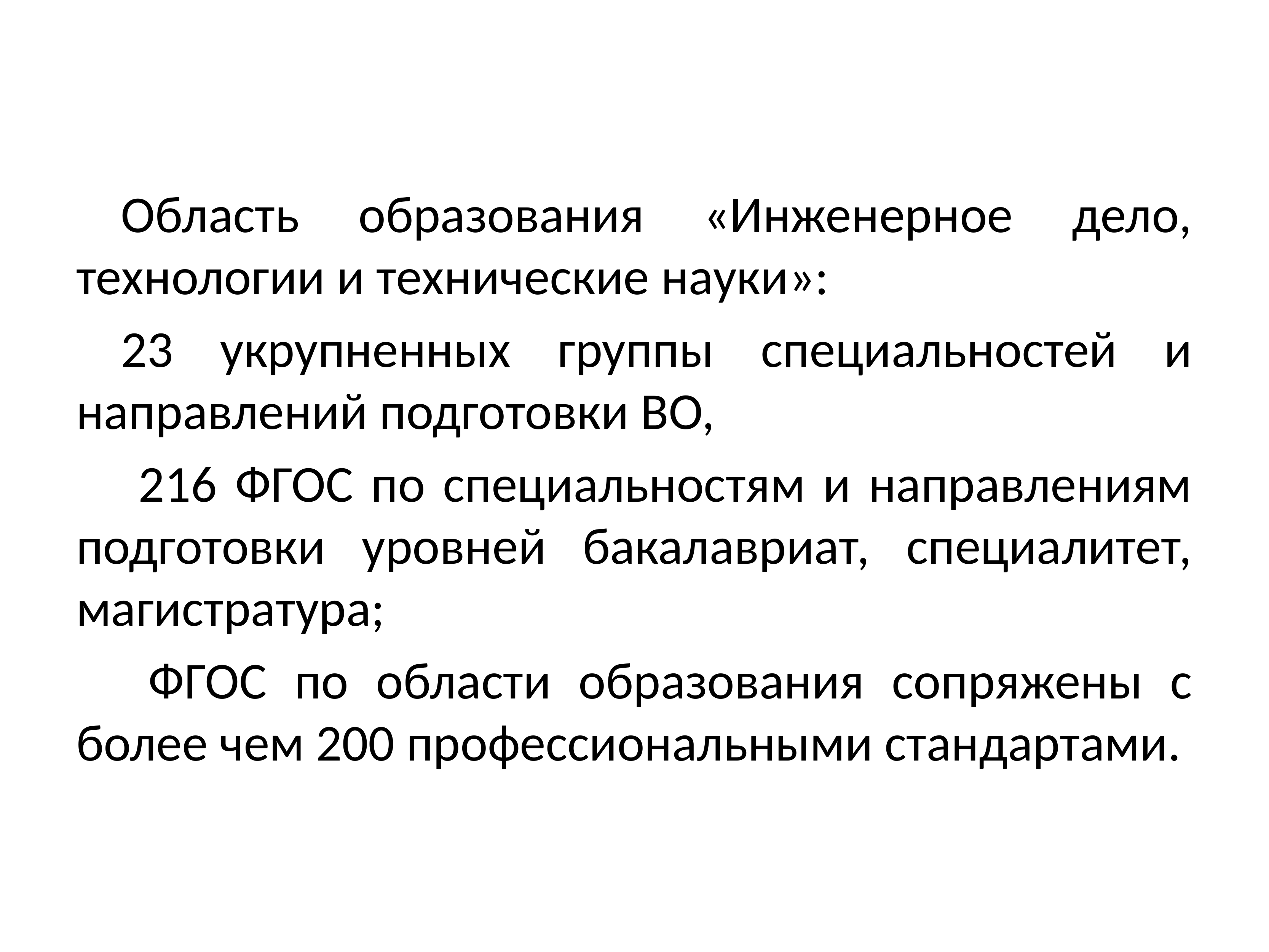

Область образования «Инженерное дело, технологии и технические науки»:
23 укрупненных группы специальностей и направлений подготовки ВО,
 216 ФГОС по специальностям и направлениям подготовки уровней бакалавриат, специалитет, магистратура;
 ФГОС по области образования сопряжены с более чем 200 профессиональными стандартами.